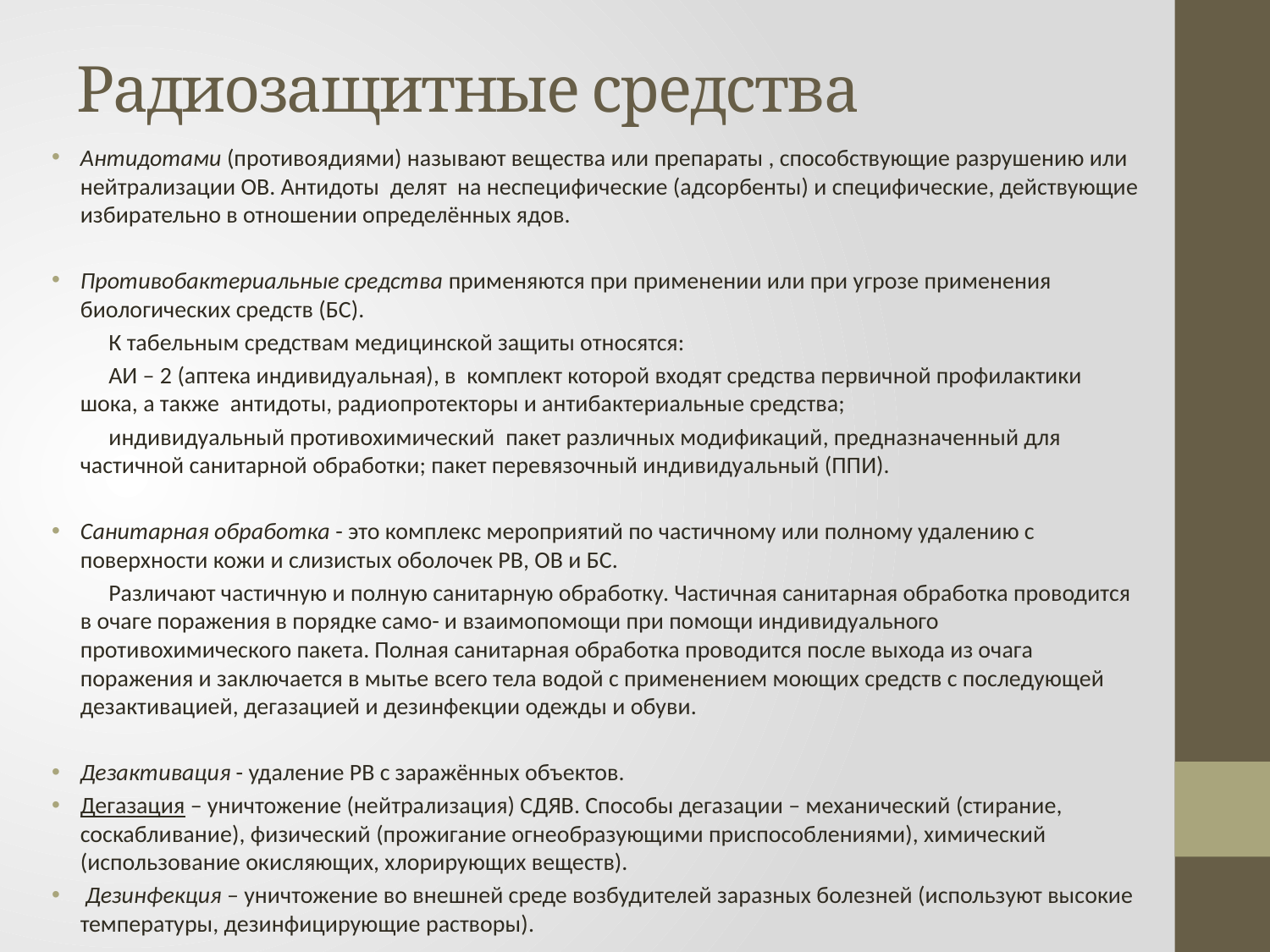

# Радиозащитные средства
Антидотами (противоядиями) называют вещества или препараты , способствующие разрушению или нейтрализации ОВ. Антидоты  делят  на неспецифические (адсорбенты) и специфические, действующие избирательно в отношении определённых ядов.

Противобактериальные средства применяются при применении или при угрозе применения биологических средств (БС).
К табельным средствам медицинской защиты относятся:
АИ – 2 (аптека индивидуальная), в  комплект которой входят средства первичной профилактики шока, а также  антидоты, радиопротекторы и антибактериальные средства;
индивидуальный противохимический  пакет различных модификаций, предназначенный для частичной санитарной обработки; пакет перевязочный индивидуальный (ППИ).

Санитарная обработка - это комплекс мероприятий по частичному или полному удалению с поверхности кожи и слизистых оболочек РВ, ОВ и БС.
Различают частичную и полную санитарную обработку. Частичная санитарная обработка проводится в очаге поражения в порядке само- и взаимопомощи при помощи индивидуального противохимического пакета. Полная санитарная обработка проводится после выхода из очага поражения и заключается в мытье всего тела водой с применением моющих средств с последующей дезактивацией, дегазацией и дезинфекции одежды и обуви.

Дезактивация - удаление РВ с заражённых объектов.
Дегазация – уничтожение (нейтрализация) СДЯВ. Способы дегазации – механический (стирание, соскабливание), физический (прожигание огнеобразующими приспособлениями), химический (использование окисляющих, хлорирующих веществ).
 Дезинфекция – уничтожение во внешней среде возбудителей заразных болезней (используют высокие температуры, дезинфицирующие растворы).